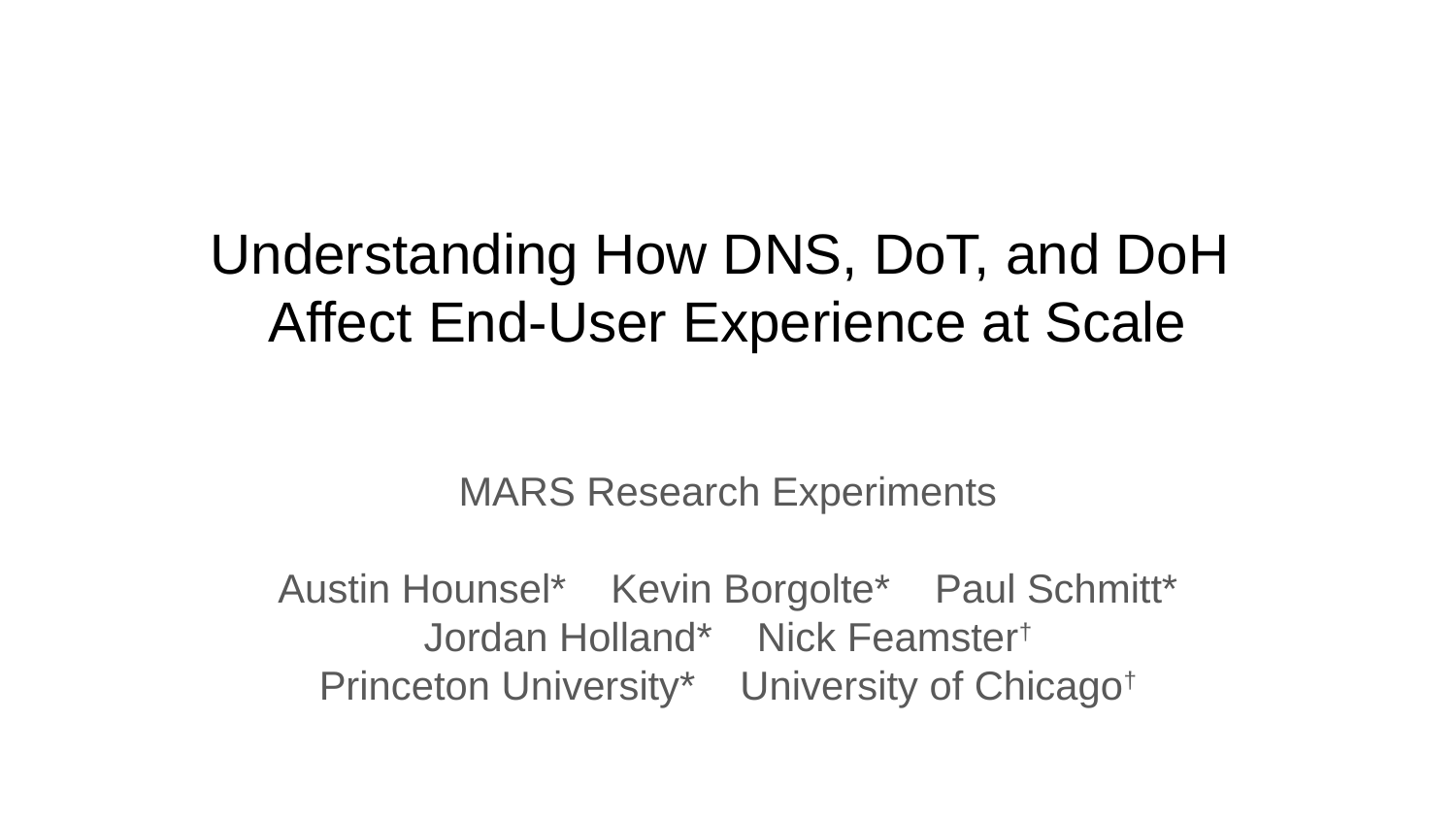

# Understanding How DNS, DoT, and DoH Affect End-User Experience at Scale
MARS Research Experiments

Austin Hounsel*    Kevin Borgolte*    Paul Schmitt*
Jordan Holland*    Nick Feamster†
Princeton University*    University of Chicago†